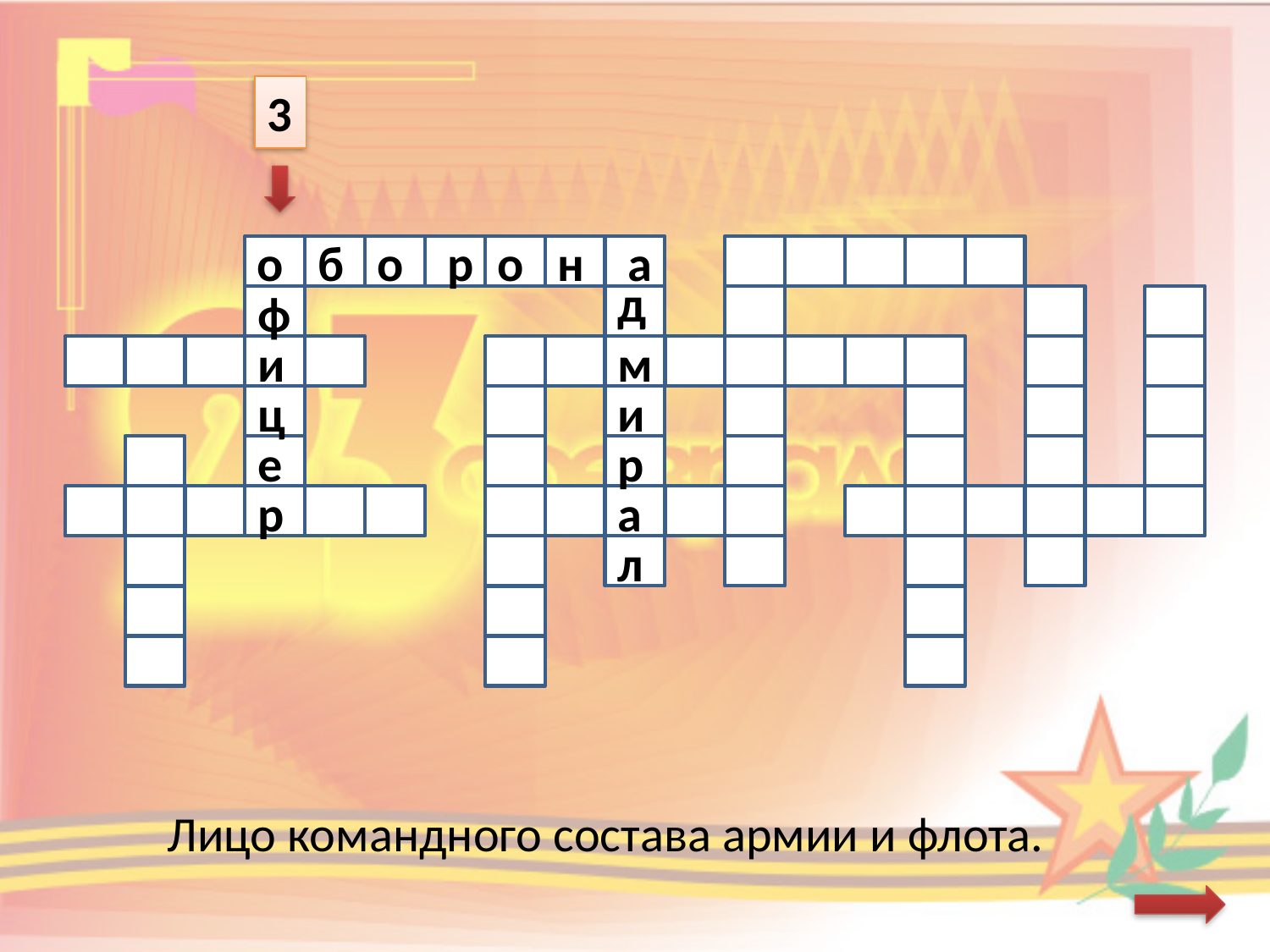

3

о
б
о
р
о
н
а

д
ф
и
м
ц
и
е
р
р
а
л
Лицо командного состава армии и флота.